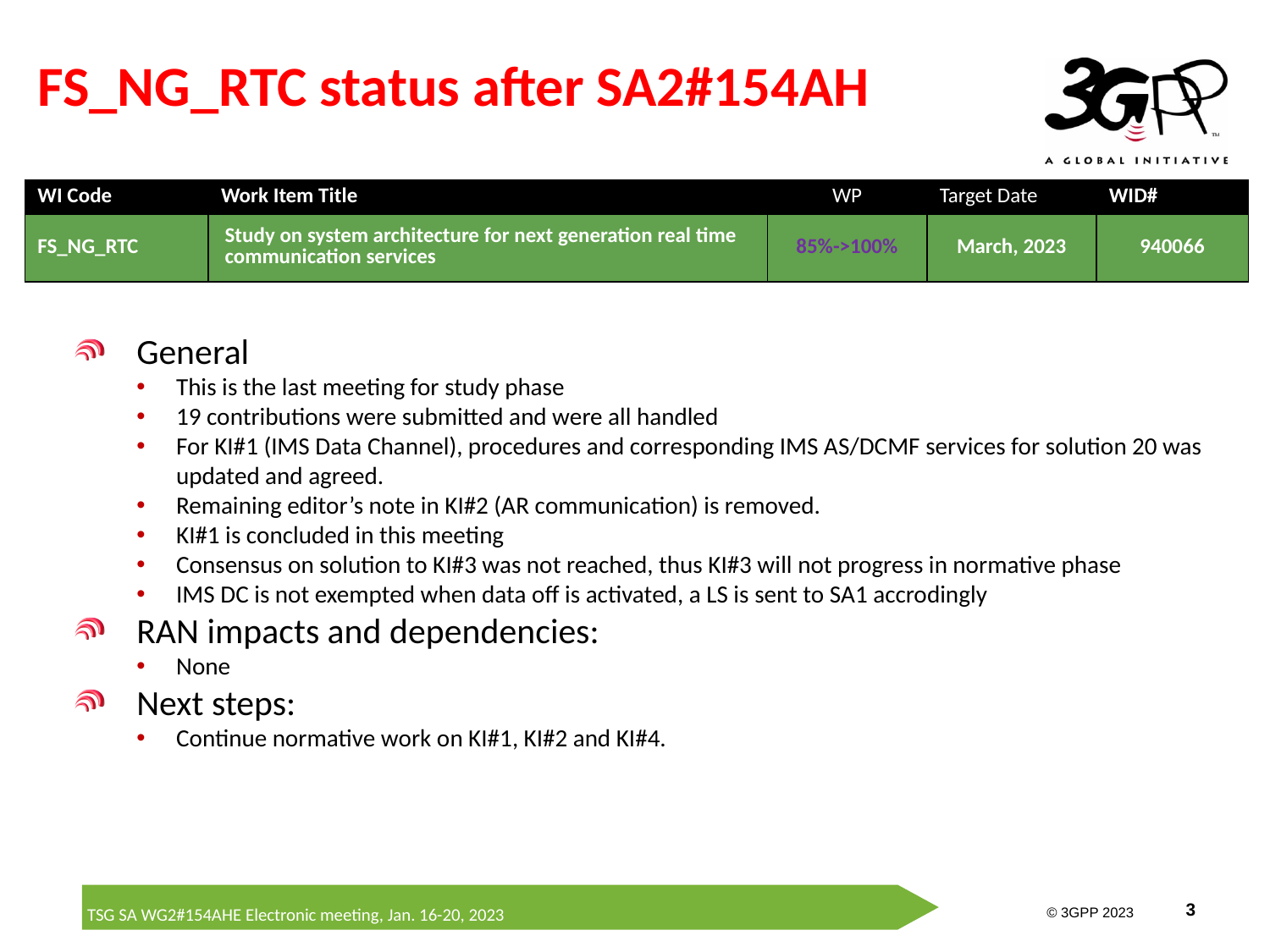

# FS_NG_RTC status after SA2#154AH
| WI Code | Work Item Title | WP | Target Date | WID# |
| --- | --- | --- | --- | --- |
| FS\_NG\_RTC | Study on system architecture for next generation real time communication services | 85%->100% | March, 2023 | 940066 |
General
This is the last meeting for study phase
19 contributions were submitted and were all handled
For KI#1 (IMS Data Channel), procedures and corresponding IMS AS/DCMF services for solution 20 was updated and agreed.
Remaining editor’s note in KI#2 (AR communication) is removed.
KI#1 is concluded in this meeting
Consensus on solution to KI#3 was not reached, thus KI#3 will not progress in normative phase
IMS DC is not exempted when data off is activated, a LS is sent to SA1 accrodingly
RAN impacts and dependencies:
None
Next steps:
Continue normative work on KI#1, KI#2 and KI#4.